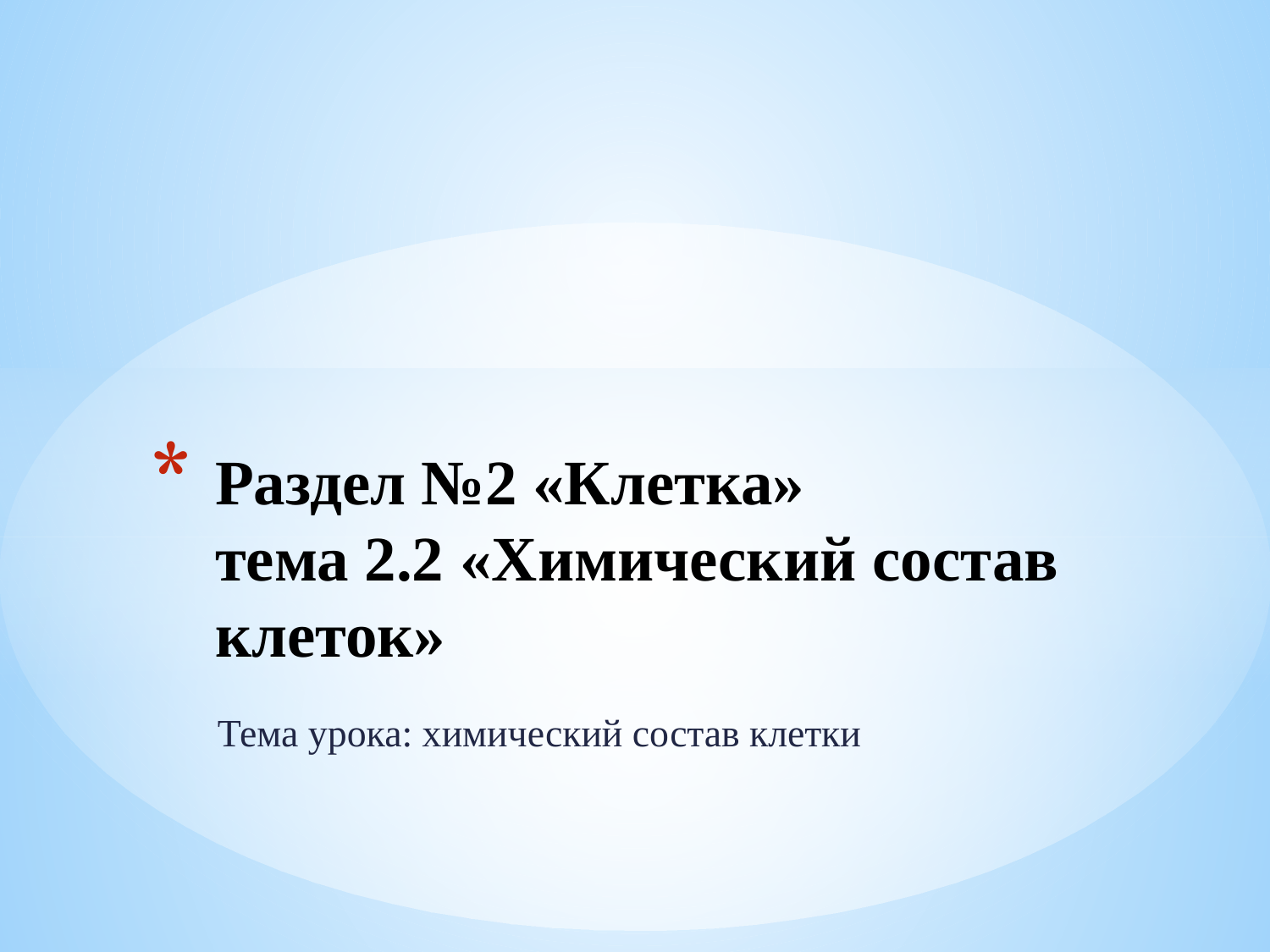

# Раздел №2 «Клетка» тема 2.2 «Химический состав клеток»
Тема урока: химический состав клетки